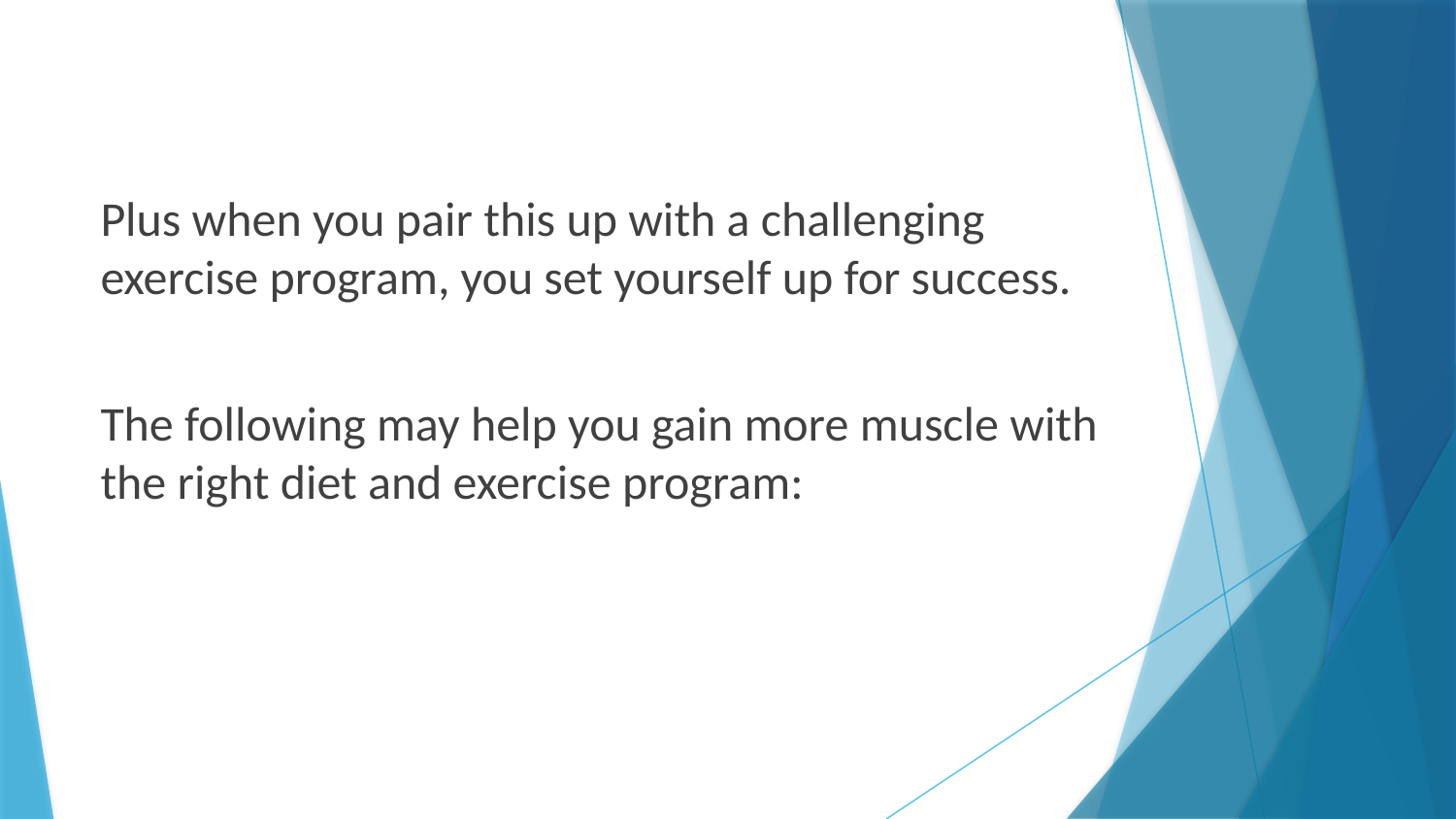

Plus when you pair this up with a challenging exercise program, you set yourself up for success.

The following may help you gain more muscle with the right diet and exercise program: